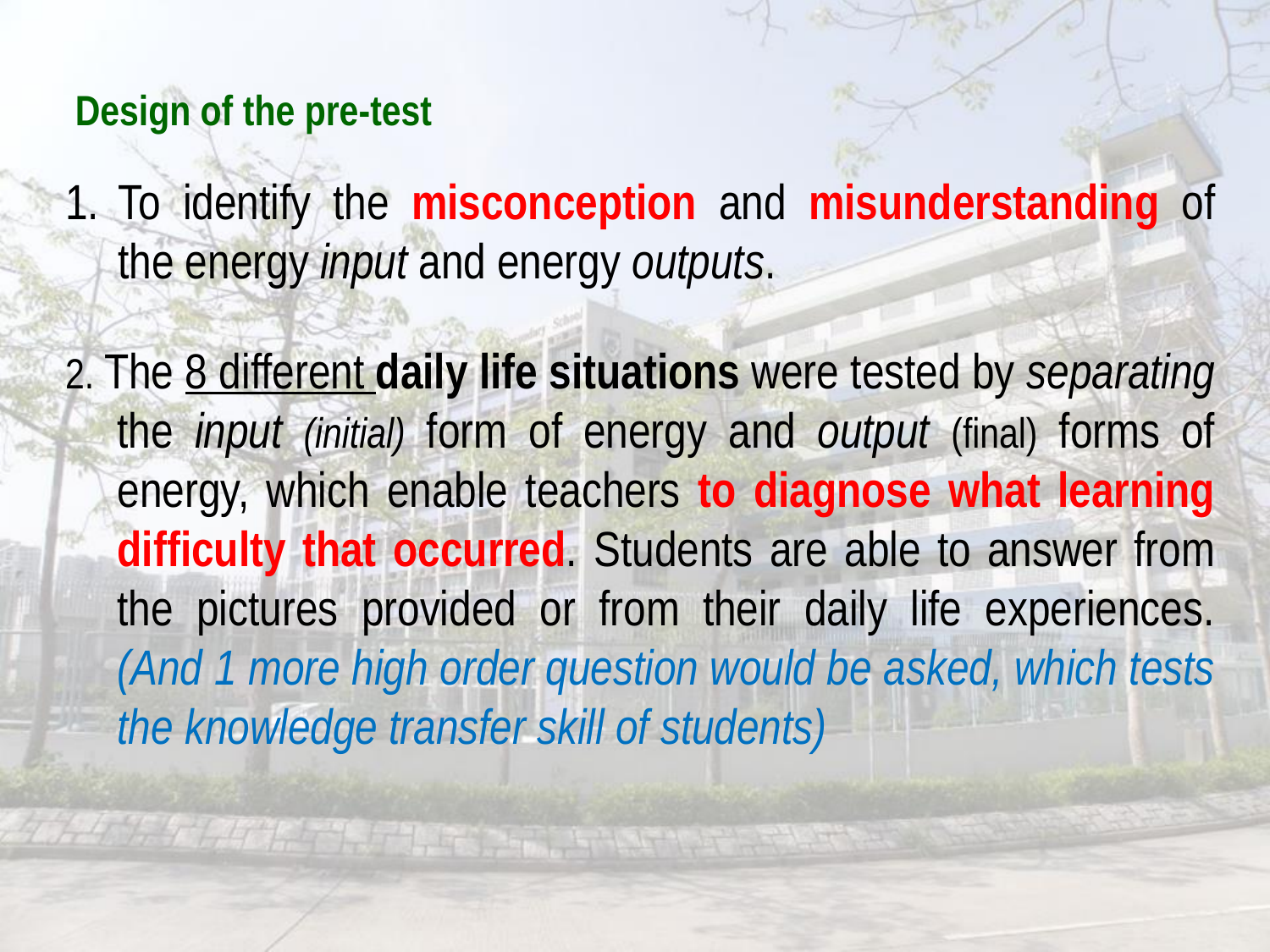

Design of the pre-test
To identify the misconception and misunderstanding of the energy input and energy outputs.

2. The 8 different daily life situations were tested by separating the input (initial) form of energy and output (final) forms of energy, which enable teachers to diagnose what learning difficulty that occurred. Students are able to answer from the pictures provided or from their daily life experiences.
(And 1 more high order question would be asked, which tests the knowledge transfer skill of students)